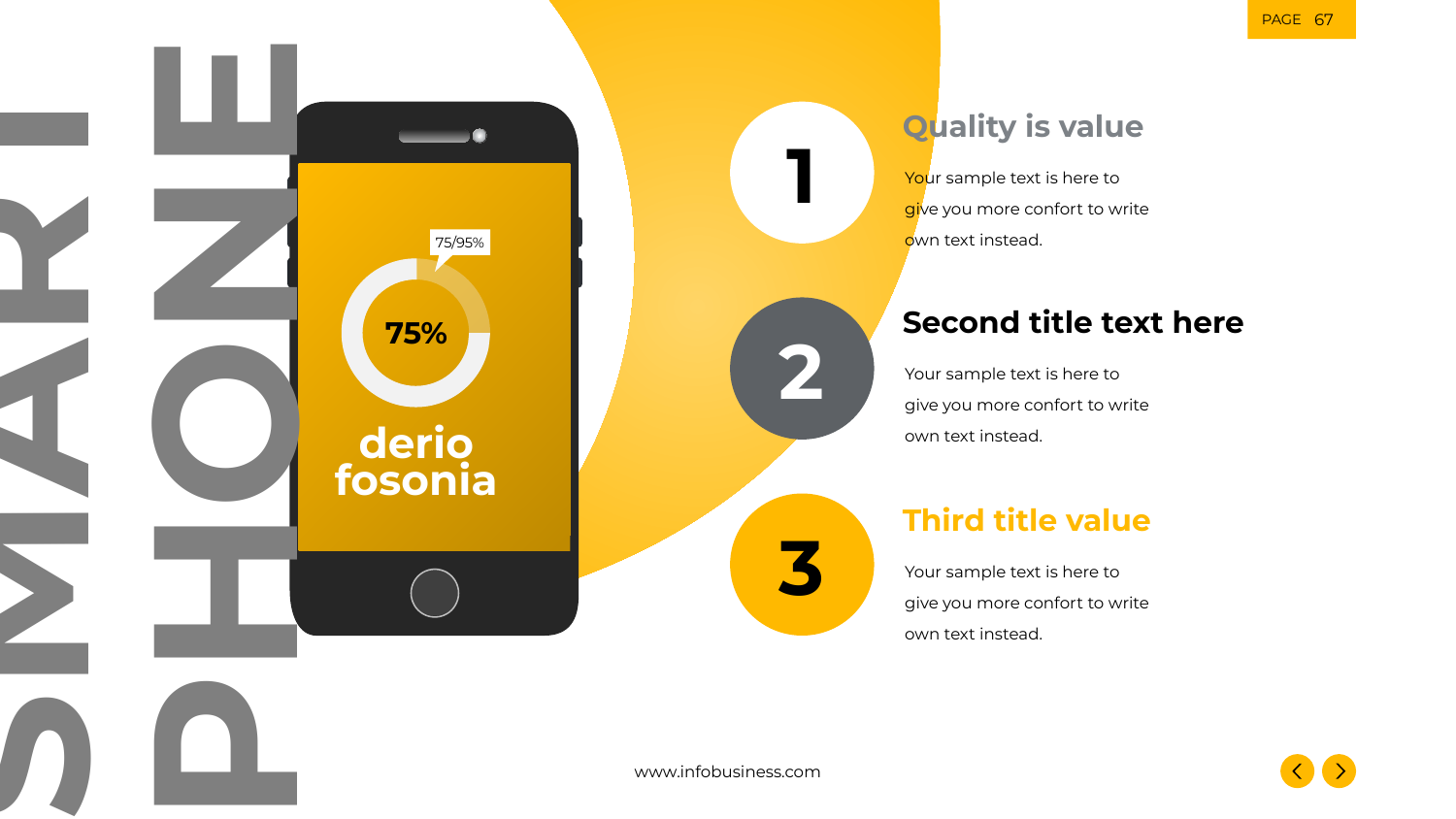

67

Quality is value
1
Your sample text is here to
give you more confort to write
own text instead.
SMART
PHONE
75/95%

75%

Second title text here
2
Your sample text is here to
give you more confort to write
own text instead.
derio
fosonia

Third title value
3
Your sample text is here to
give you more confort to write
own text instead.
www.infobusiness.com